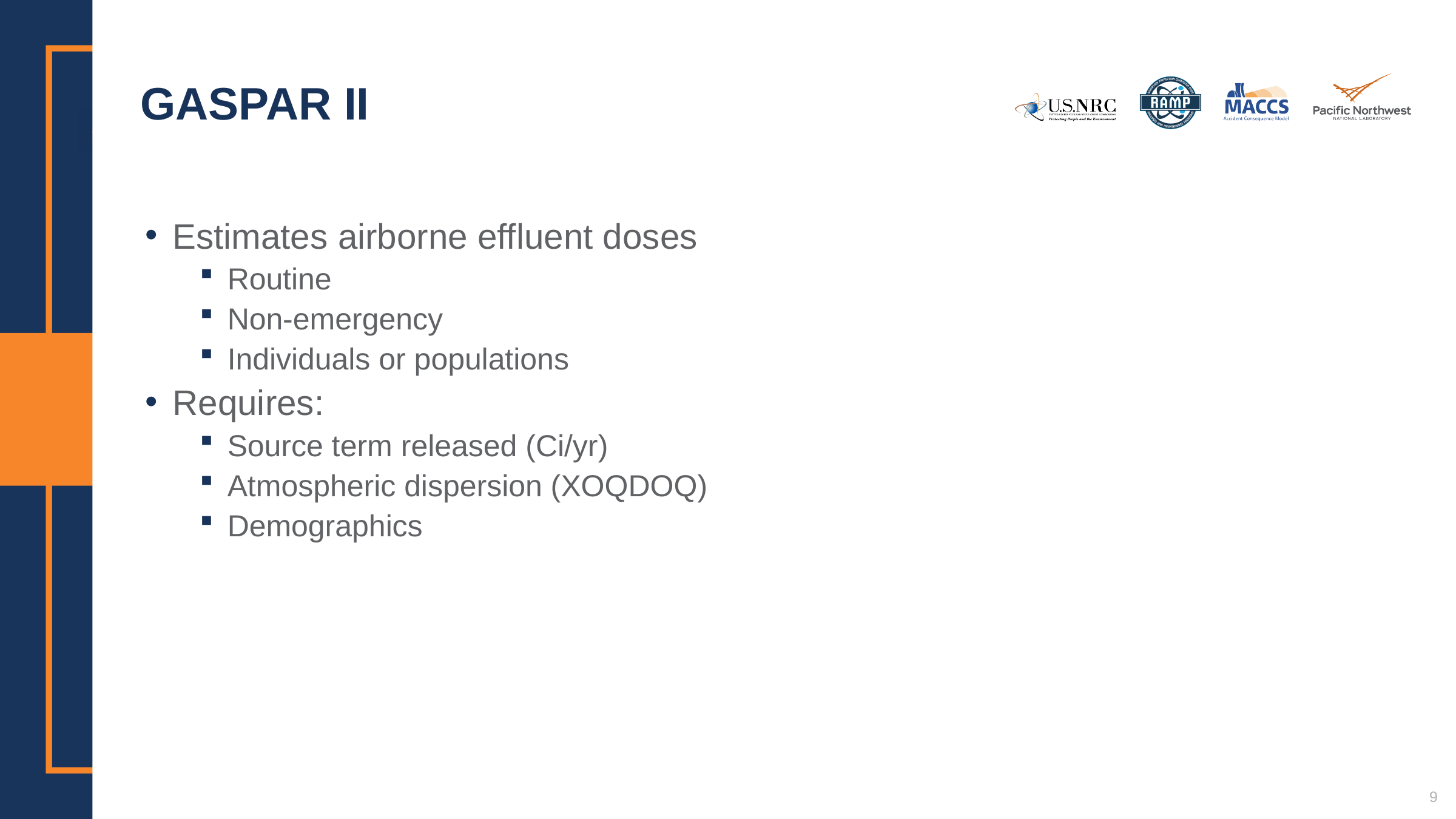

# GASPAR II
Estimates airborne effluent doses
Routine
Non-emergency
Individuals or populations
Requires:
Source term released (Ci/yr)
Atmospheric dispersion (XOQDOQ)
Demographics
9